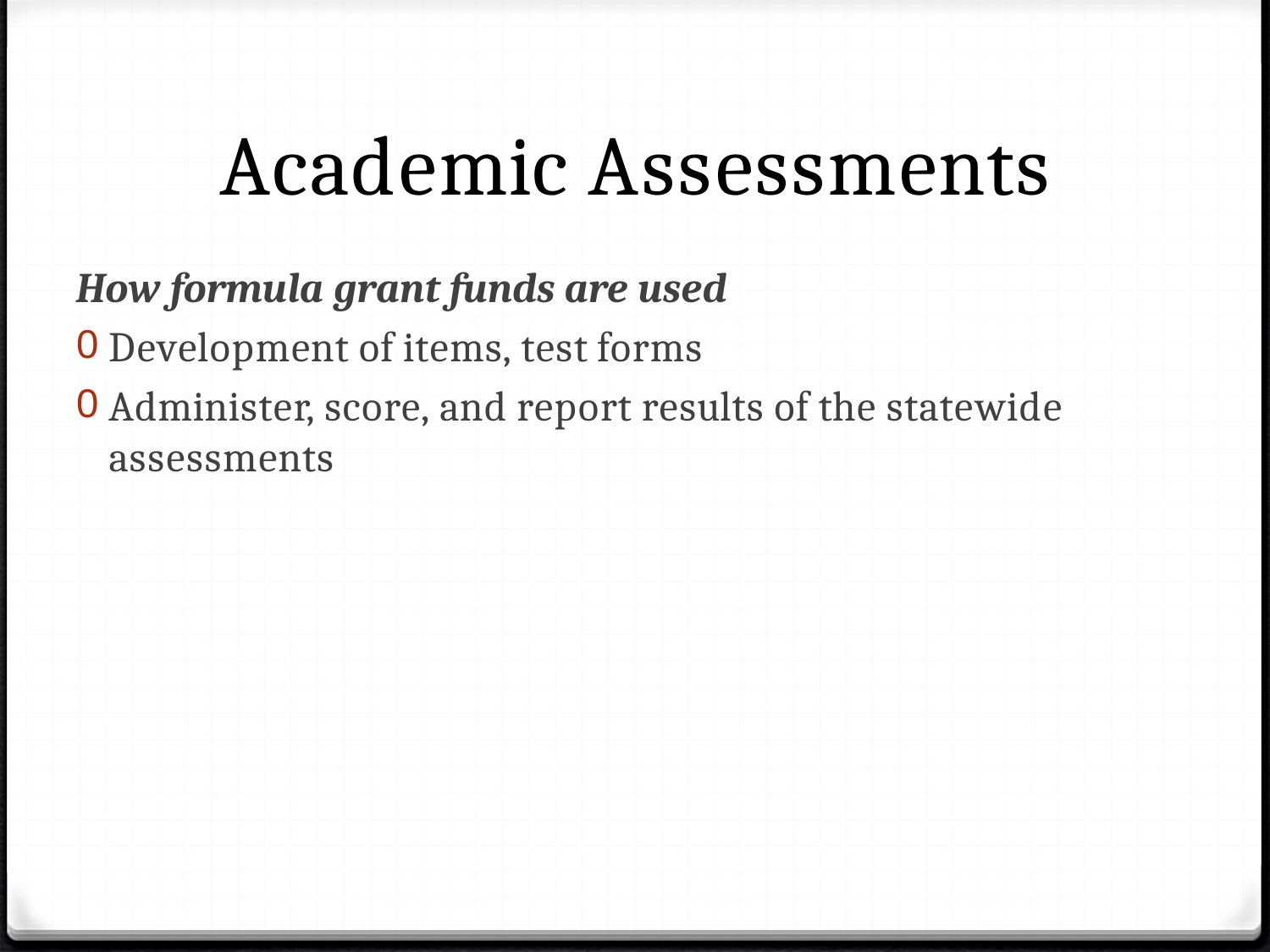

# Academic Assessments
How formula grant funds are used
Development of items, test forms
Administer, score, and report results of the statewide assessments